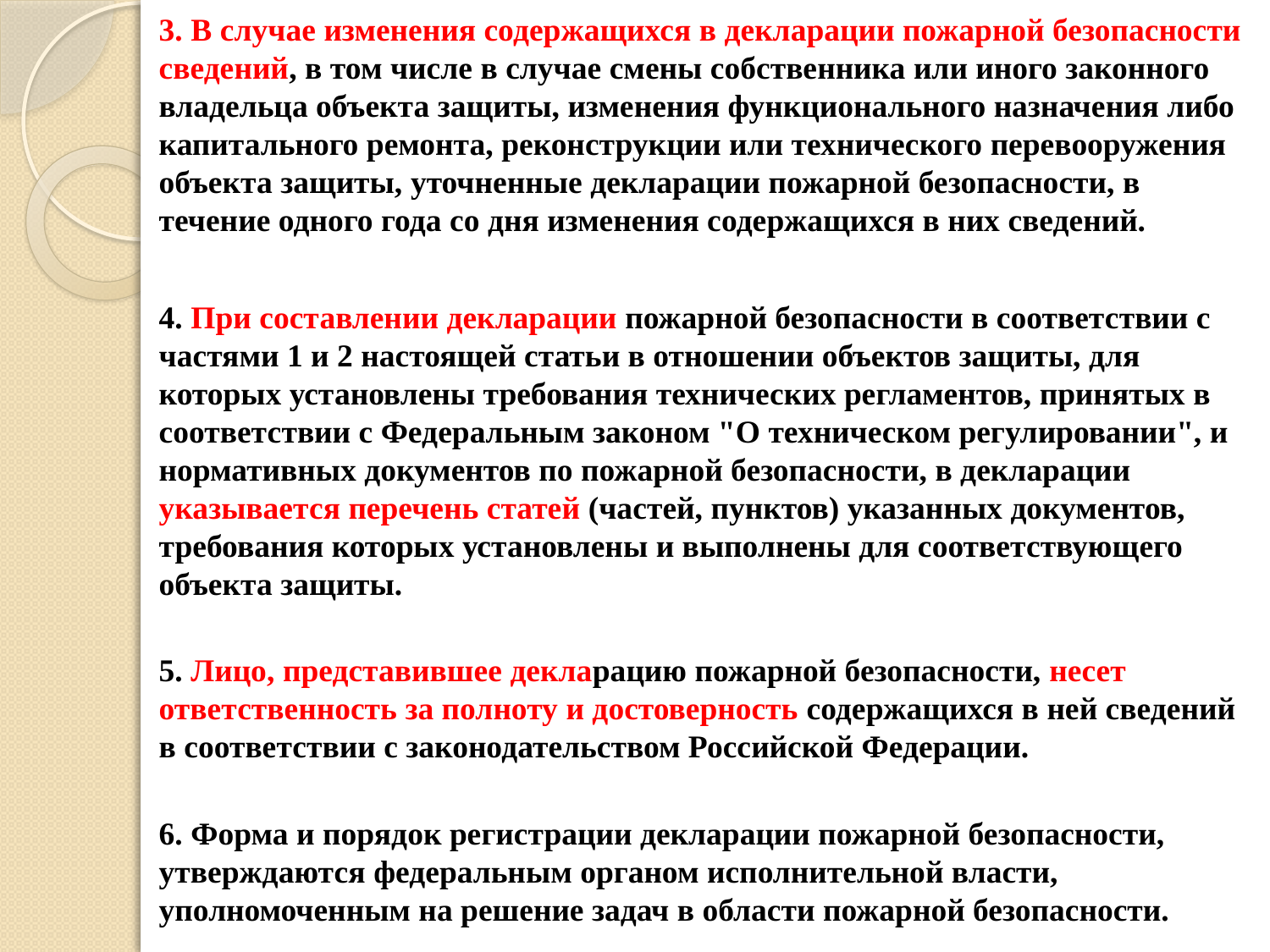

3. В случае изменения содержащихся в декларации пожарной безопасности сведений, в том числе в случае смены собственника или иного законного владельца объекта защиты, изменения функционального назначения либо капитального ремонта, реконструкции или технического перевооружения объекта защиты, уточненные декларации пожарной безопасности, в течение одного года со дня изменения содержащихся в них сведений.

4. При составлении декларации пожарной безопасности в соответствии с частями 1 и 2 настоящей статьи в отношении объектов защиты, для которых установлены требования технических регламентов, принятых в соответствии с Федеральным законом "О техническом регулировании", и нормативных документов по пожарной безопасности, в декларации указывается перечень статей (частей, пунктов) указанных документов, требования которых установлены и выполнены для соответствующего объекта защиты.
5. Лицо, представившее декларацию пожарной безопасности, несет ответственность за полноту и достоверность содержащихся в ней сведений в соответствии с законодательством Российской Федерации.
6. Форма и порядок регистрации декларации пожарной безопасности, утверждаются федеральным органом исполнительной власти, уполномоченным на решение задач в области пожарной безопасности.